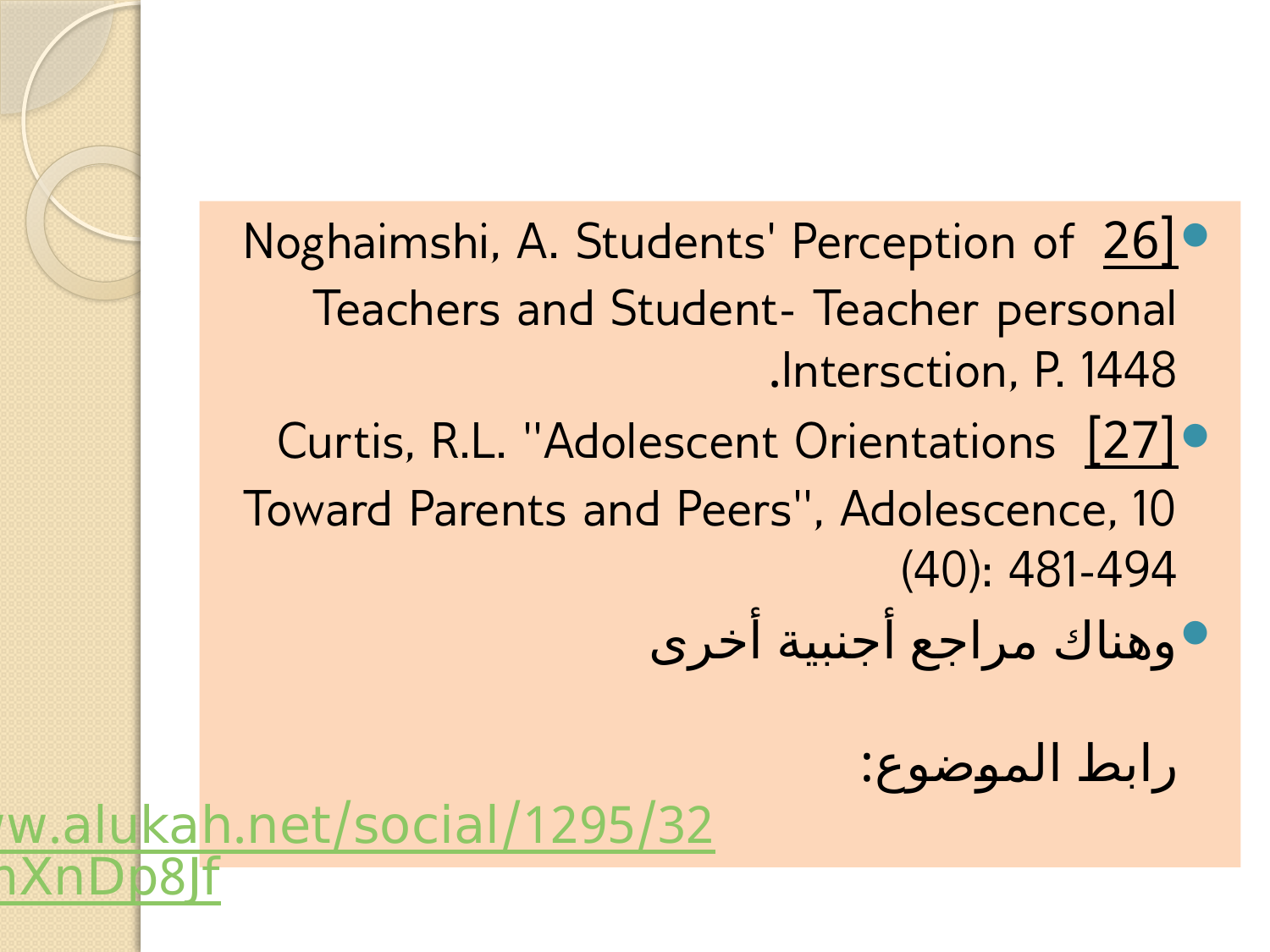

26]  Noghaimshi, A. Students' Perception of Teachers and Student- Teacher personal Intersction, P. 1448.
[27]  Curtis, R.L. ''Adolescent Orientations Toward Parents and Peers'', Adolescence, 10 (40): 481-494
وهناك مراجع أجنبية أخرى
رابط الموضوع: http://www.alukah.net/social/1295/325/#ixzz2mXnDp8Jf